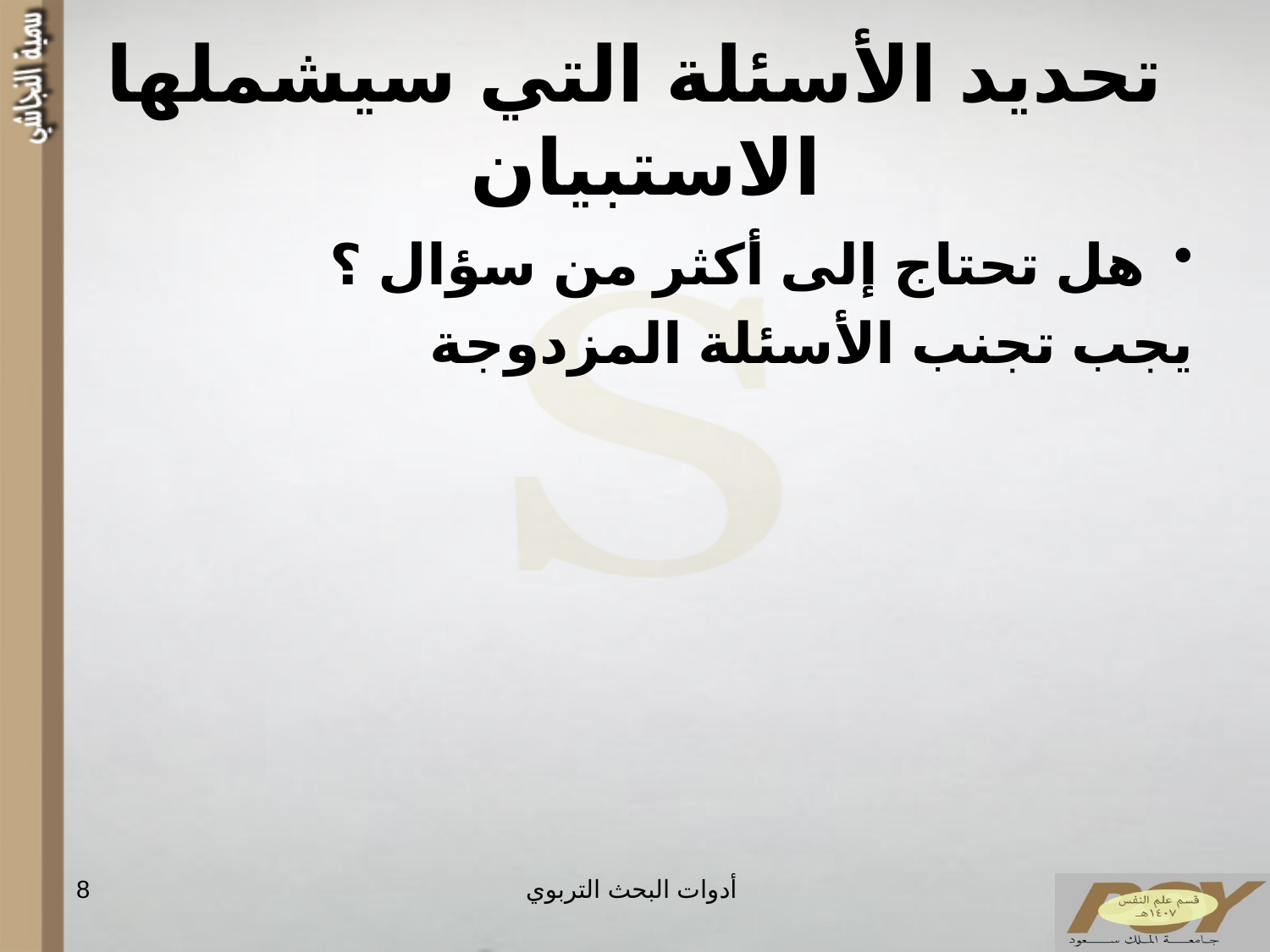

# تحديد الأسئلة التي سيشملها الاستبيان
هل تحتاج إلى أكثر من سؤال ؟
يجب تجنب الأسئلة المزدوجة
8
أدوات البحث التربوي